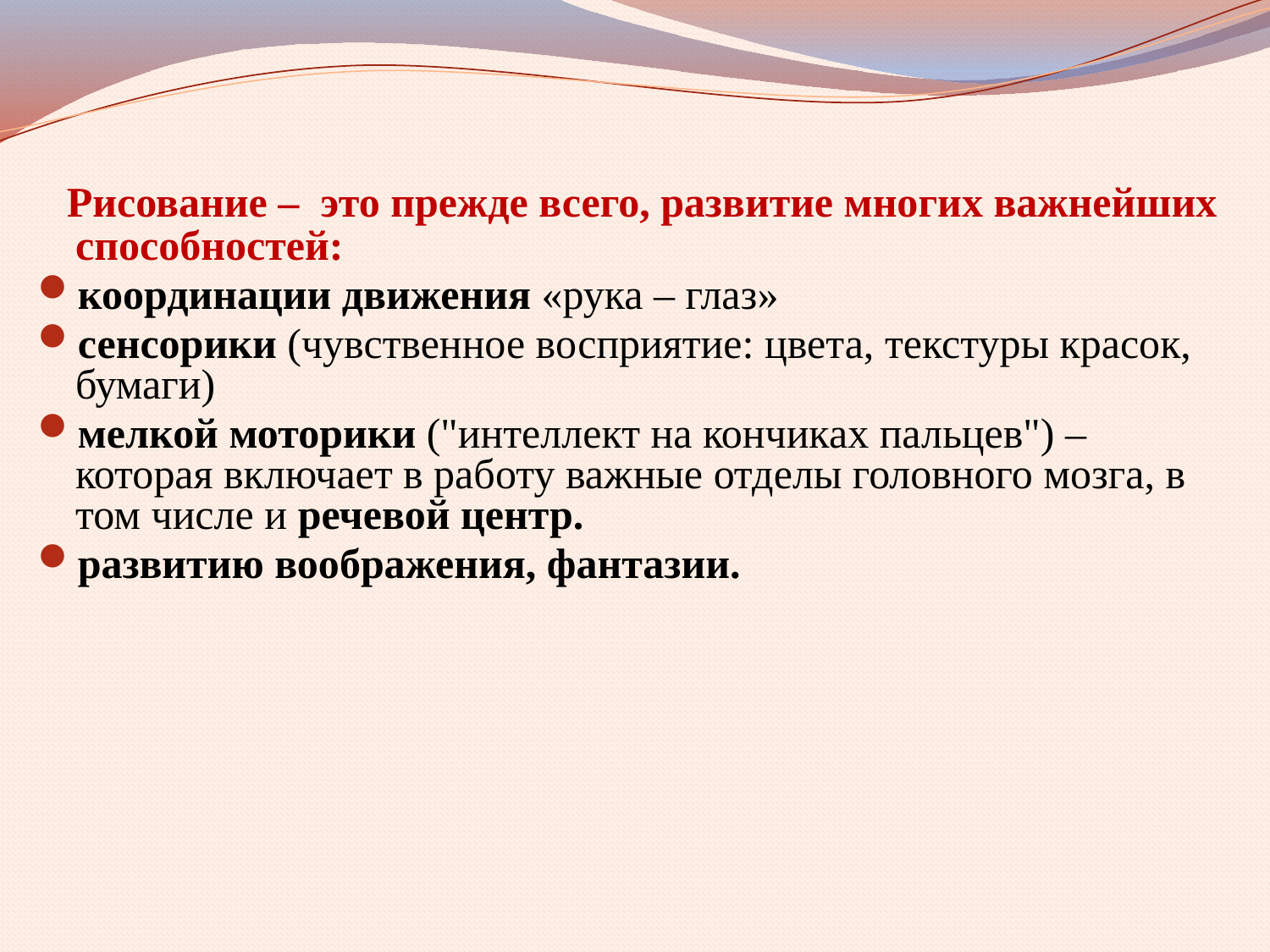

#

  Рисование –  это прежде всего, развитие многих важнейших способностей:
координации движения «рука – глаз»
сенсорики (чувственное восприятие: цвета, текстуры красок, бумаги)
мелкой моторики ("интеллект на кончиках пальцев") – которая включает в работу важные отделы головного мозга, в том числе и речевой центр.
развитию воображения, фантазии.